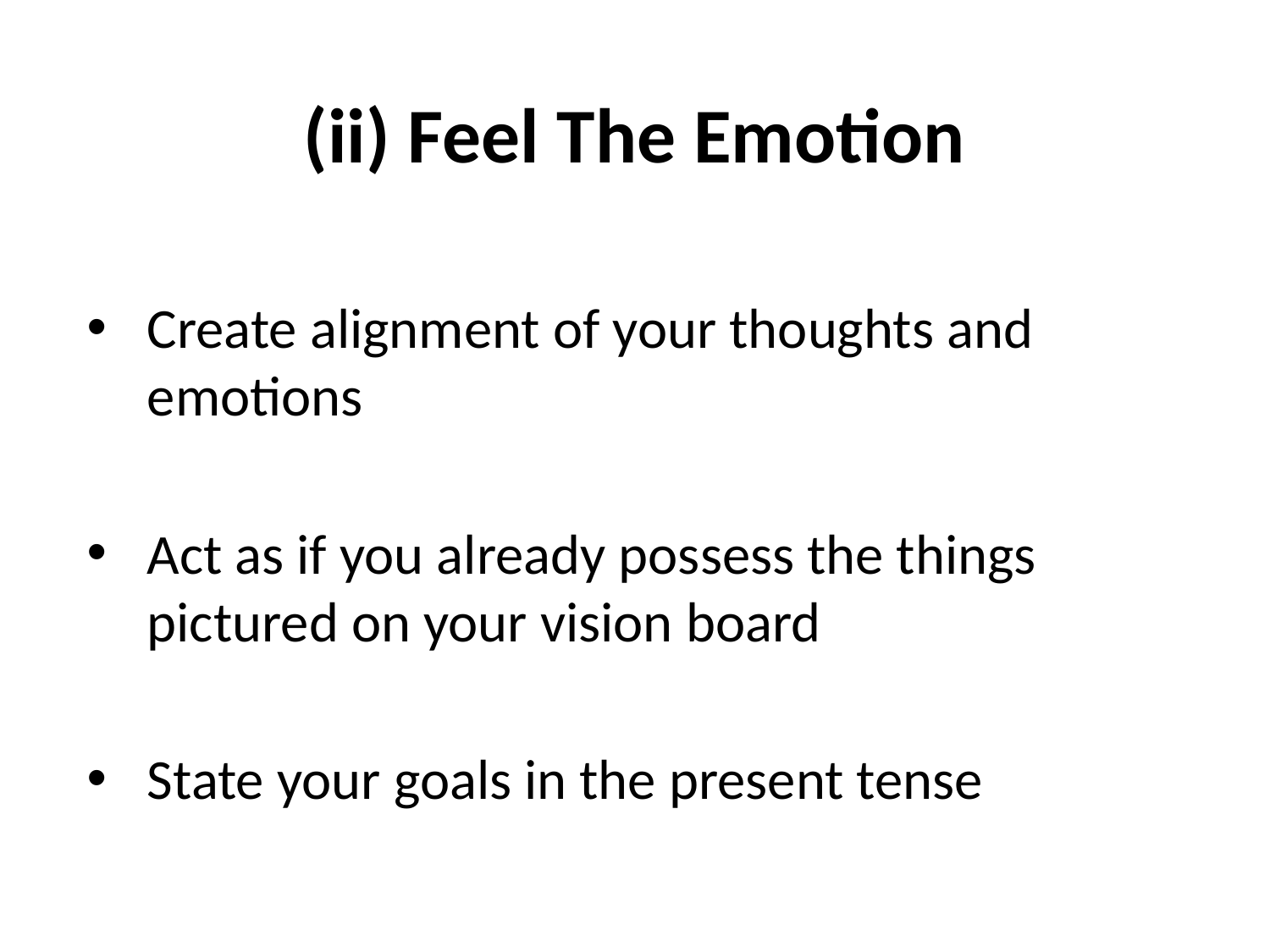

# (ii) Feel The Emotion
 Create alignment of your thoughts and
 emotions

 Act as if you already possess the things
 pictured on your vision board

 State your goals in the present tense